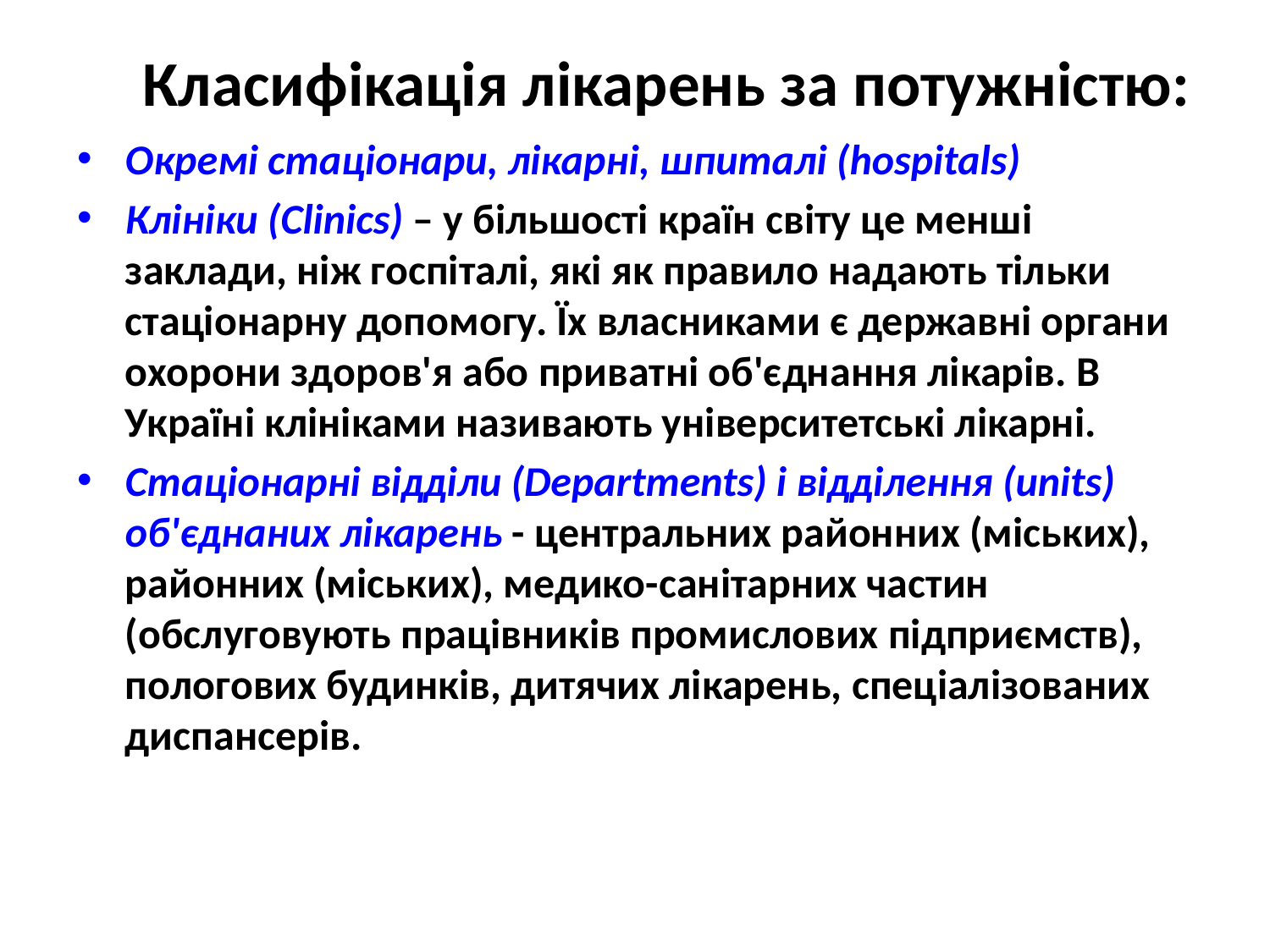

Класифікація лікарень за потужністю:
Окремі стаціонари, лікарні, шпиталі (hospitals)
Клініки (Clinics) – у більшості країн світу це менші заклади, ніж госпіталі, які як правило надають тільки стаціонарну допомогу. Їх власниками є державні органи охорони здоров'я або приватні об'єднання лікарів. В Україні клініками називають університетські лікарні.
Стаціонарні відділи (Departments) і відділення (units) об'єднаних лікарень - центральних районних (міських), районних (міських), медико-санітарних частин (обслуговують працівників промислових підприємств), пологових будинків, дитячих лікарень, спеціалізованих диспансерів.